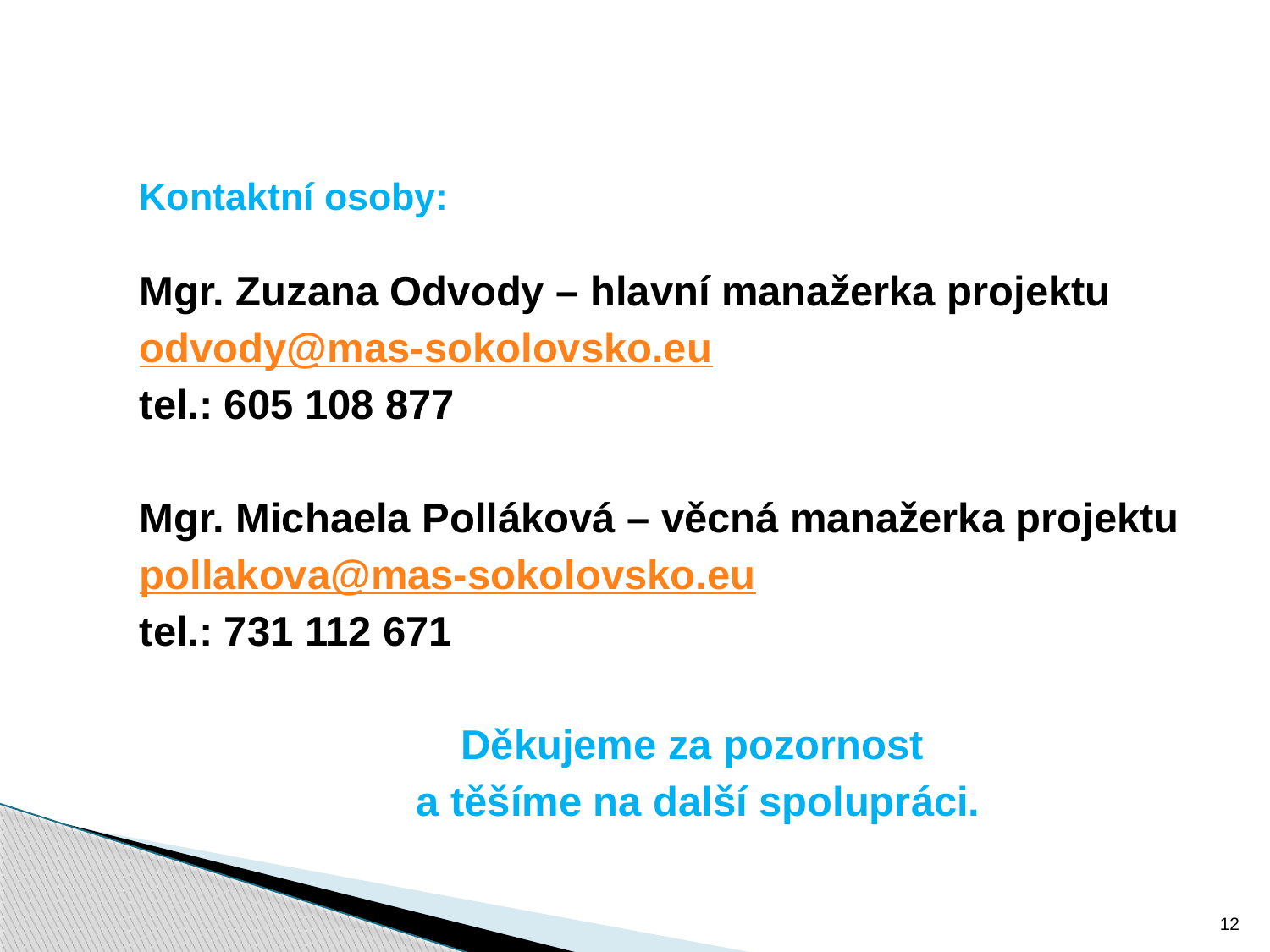

Kontaktní osoby:

Mgr. Zuzana Odvody – hlavní manažerka projektu
odvody@mas-sokolovsko.eu
tel.: 605 108 877

Mgr. Michaela Polláková – věcná manažerka projektu
pollakova@mas-sokolovsko.eu
tel.: 731 112 671

Děkujeme za pozornost
a těšíme na další spolupráci.

12